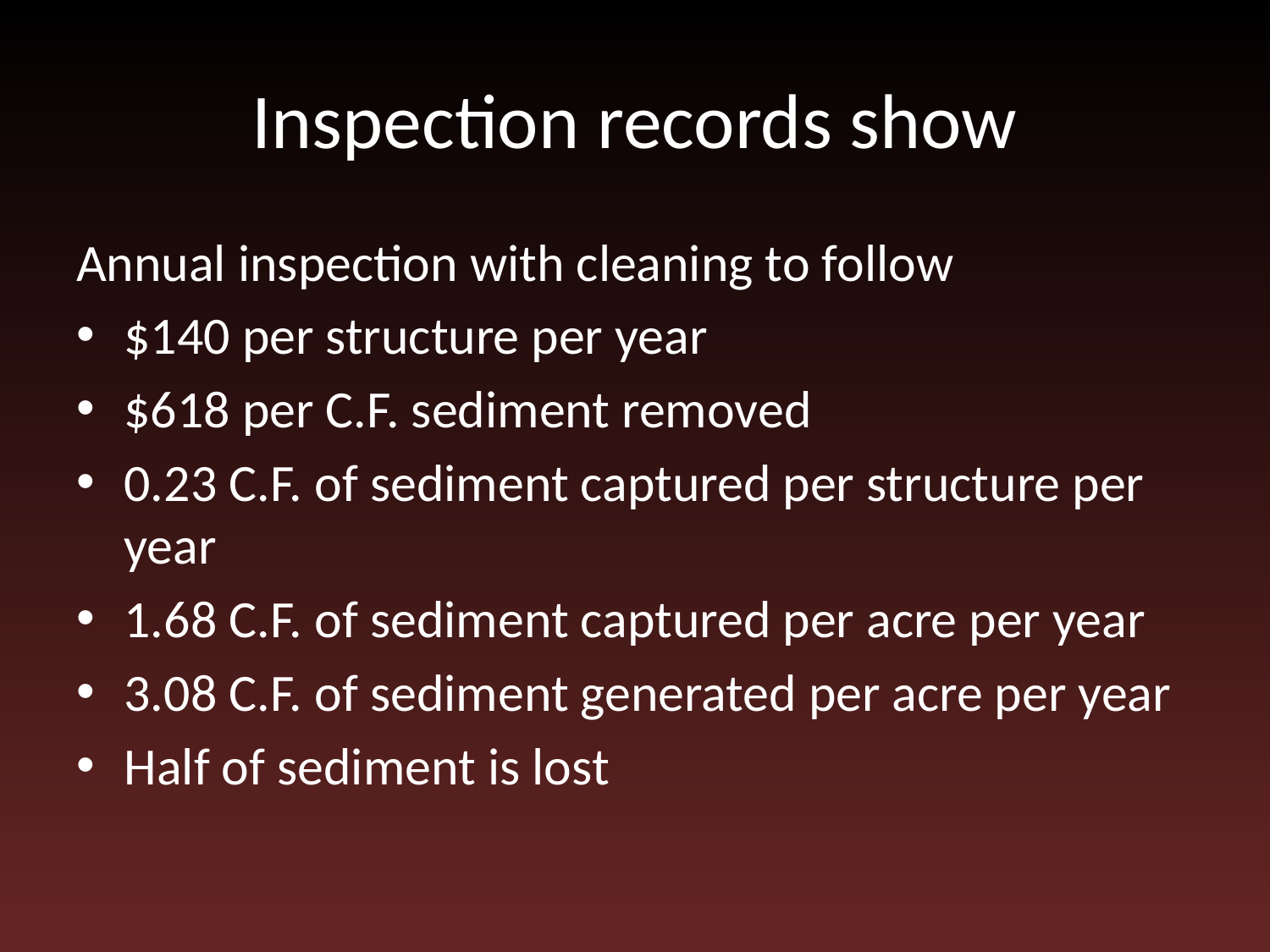

# Inspection records show
Annual inspection with cleaning to follow
$140 per structure per year
$618 per C.F. sediment removed
0.23 C.F. of sediment captured per structure per year
1.68 C.F. of sediment captured per acre per year
3.08 C.F. of sediment generated per acre per year
Half of sediment is lost